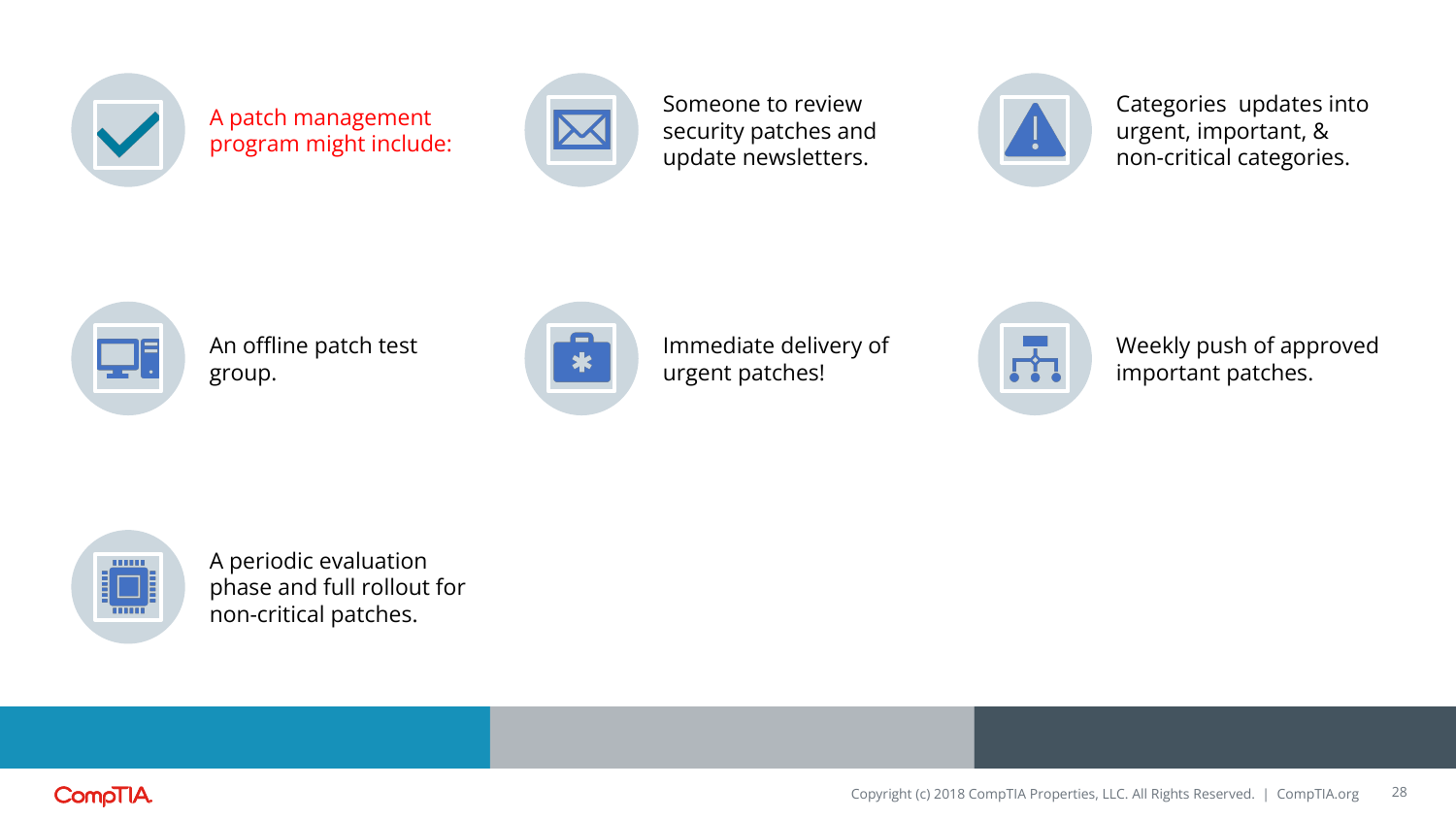

A patch management program might include:
Someone to review security patches and update newsletters.
Categories  updates into urgent, important, &  non-critical categories.
An offline patch test group.
Immediate delivery of urgent patches!
Weekly push of approved important patches.
A periodic evaluation phase and full rollout for non-critical patches.
28